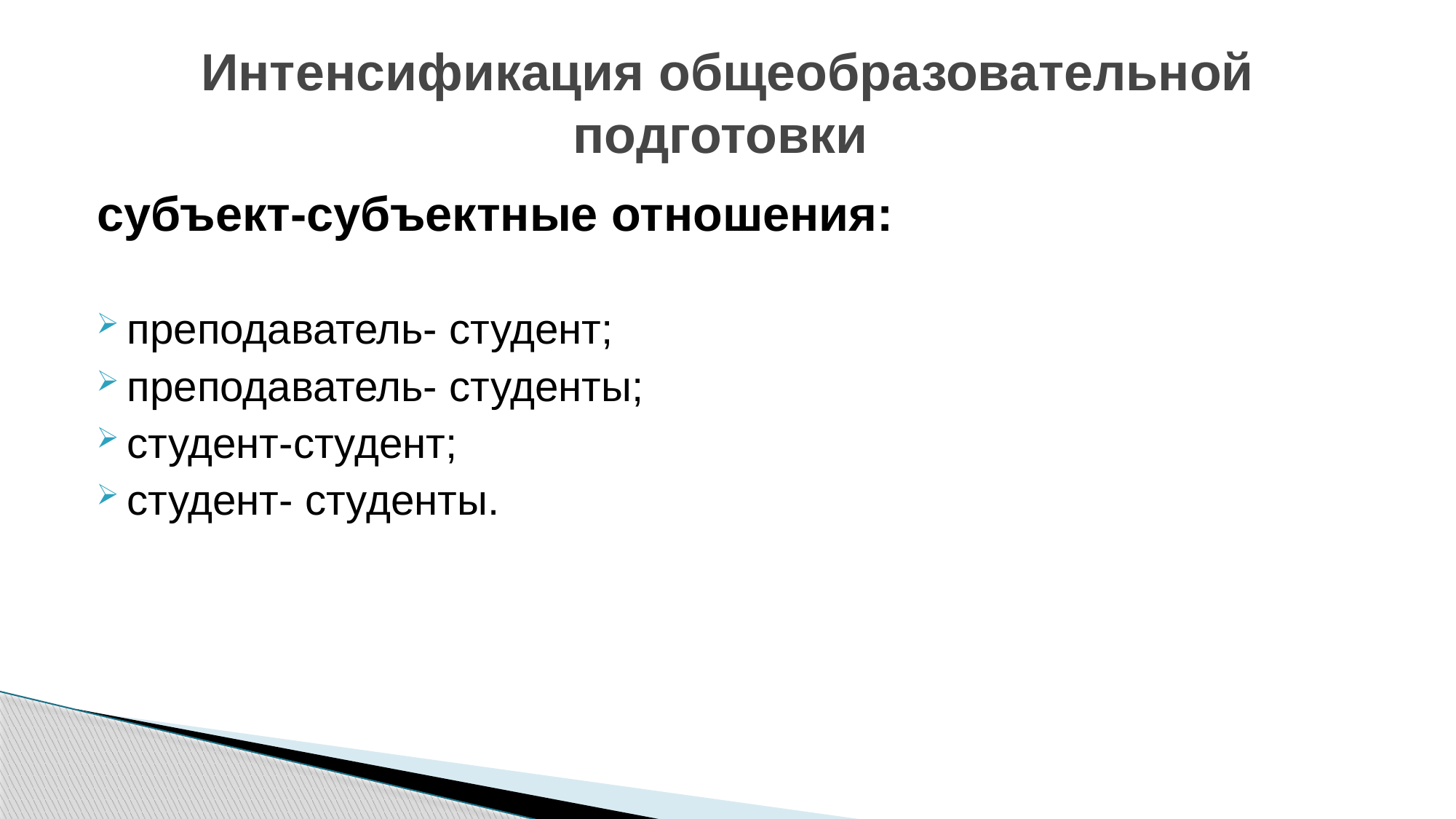

# Интенсификация общеобразовательной подготовки
субъект-субъектные отношения:

преподаватель- студент;
преподаватель- студенты;
студент-студент;
студент- студенты.